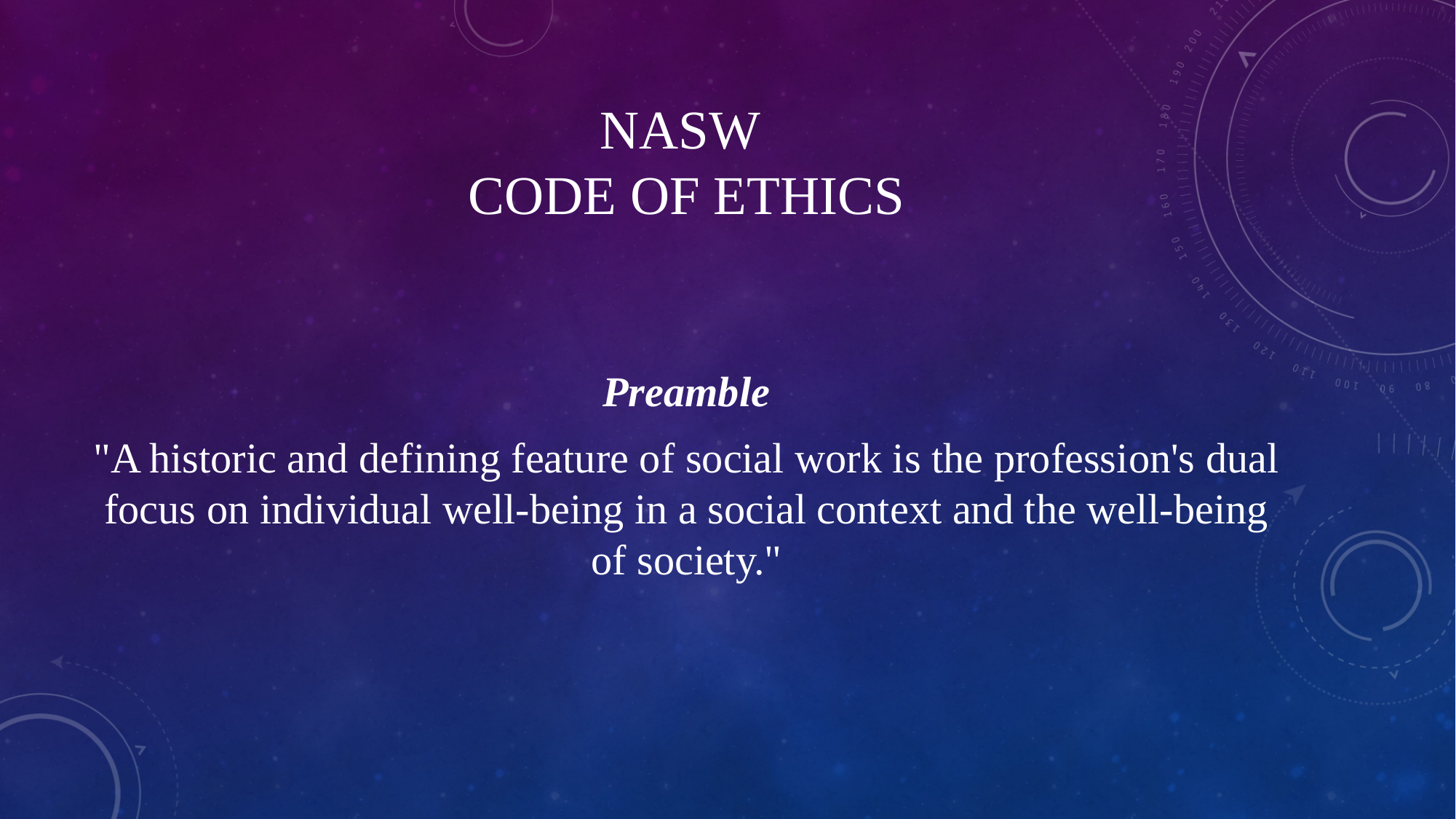

# NASW Code of ethics
Preamble
"A historic and defining feature of social work is the profession's dual focus on individual well-being in a social context and the well-being of society."